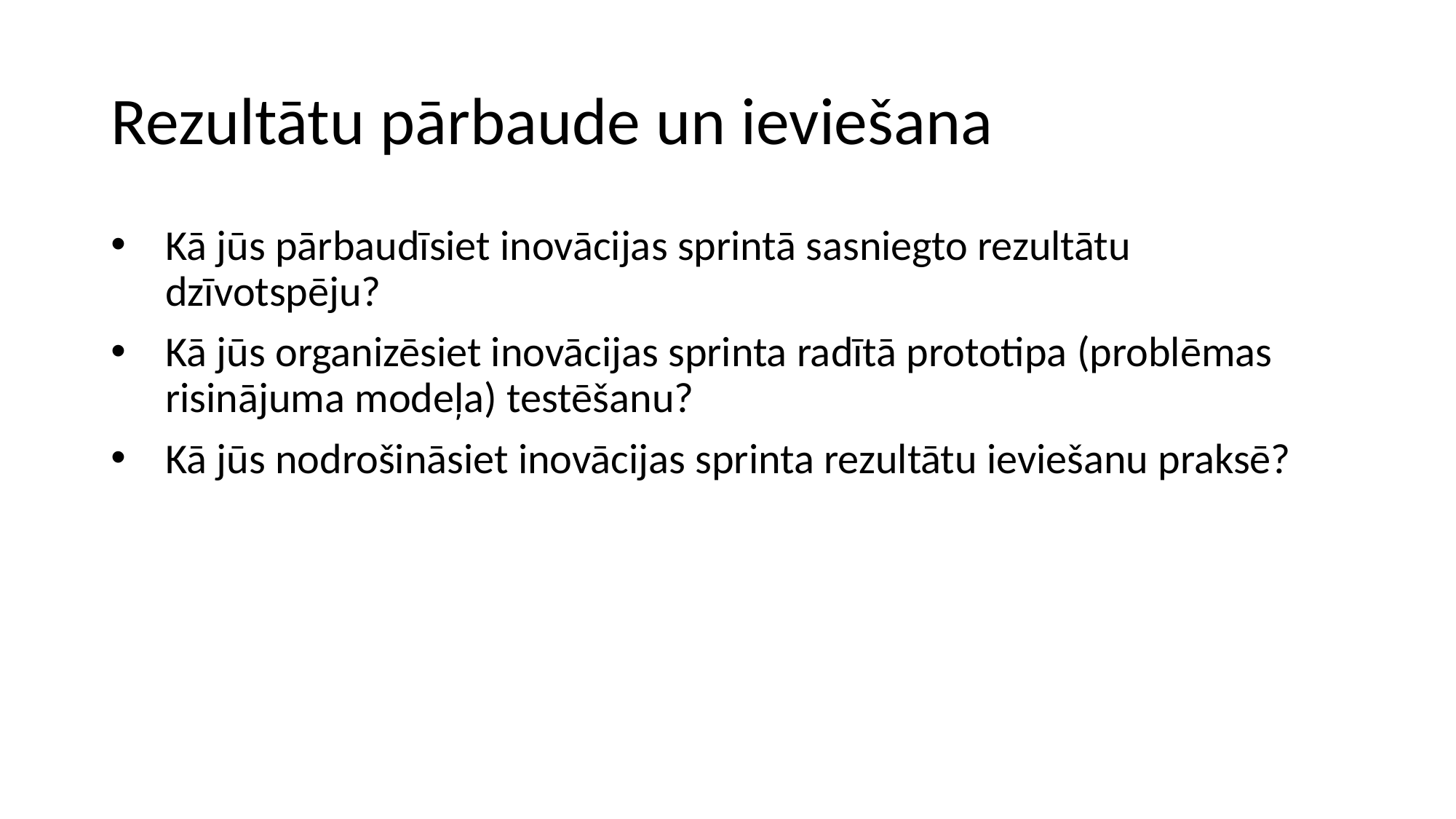

# Rezultātu pārbaude un ieviešana
Kā jūs pārbaudīsiet inovācijas sprintā sasniegto rezultātu dzīvotspēju?
Kā jūs organizēsiet inovācijas sprinta radītā prototipa (problēmas risinājuma modeļa) testēšanu?
Kā jūs nodrošināsiet inovācijas sprinta rezultātu ieviešanu praksē?